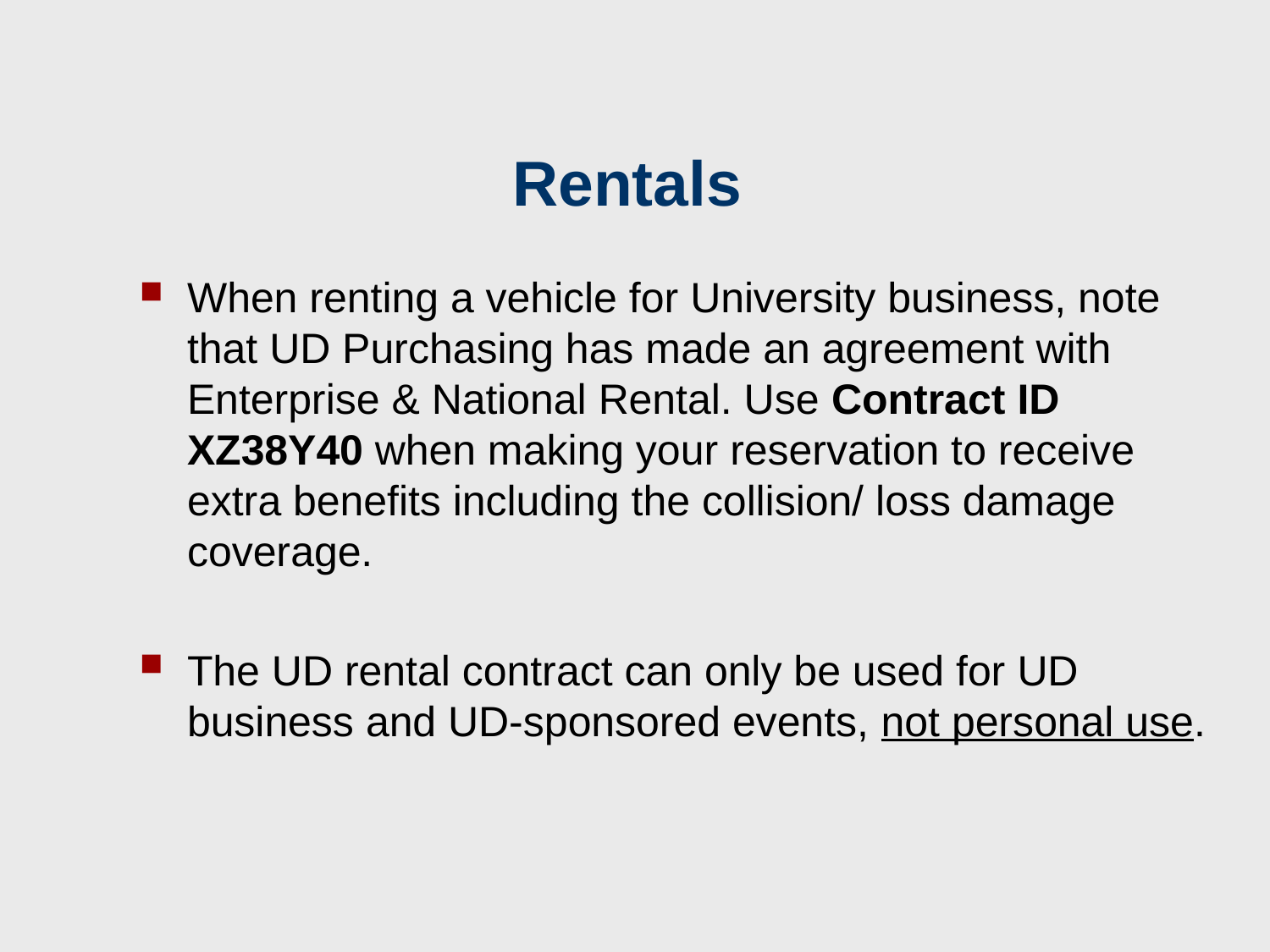

# Rentals
When renting a vehicle for University business, note that UD Purchasing has made an agreement with Enterprise & National Rental. Use Contract ID XZ38Y40 when making your reservation to receive extra benefits including the collision/ loss damage coverage.

The UD rental contract can only be used for UD business and UD-sponsored events, not personal use.